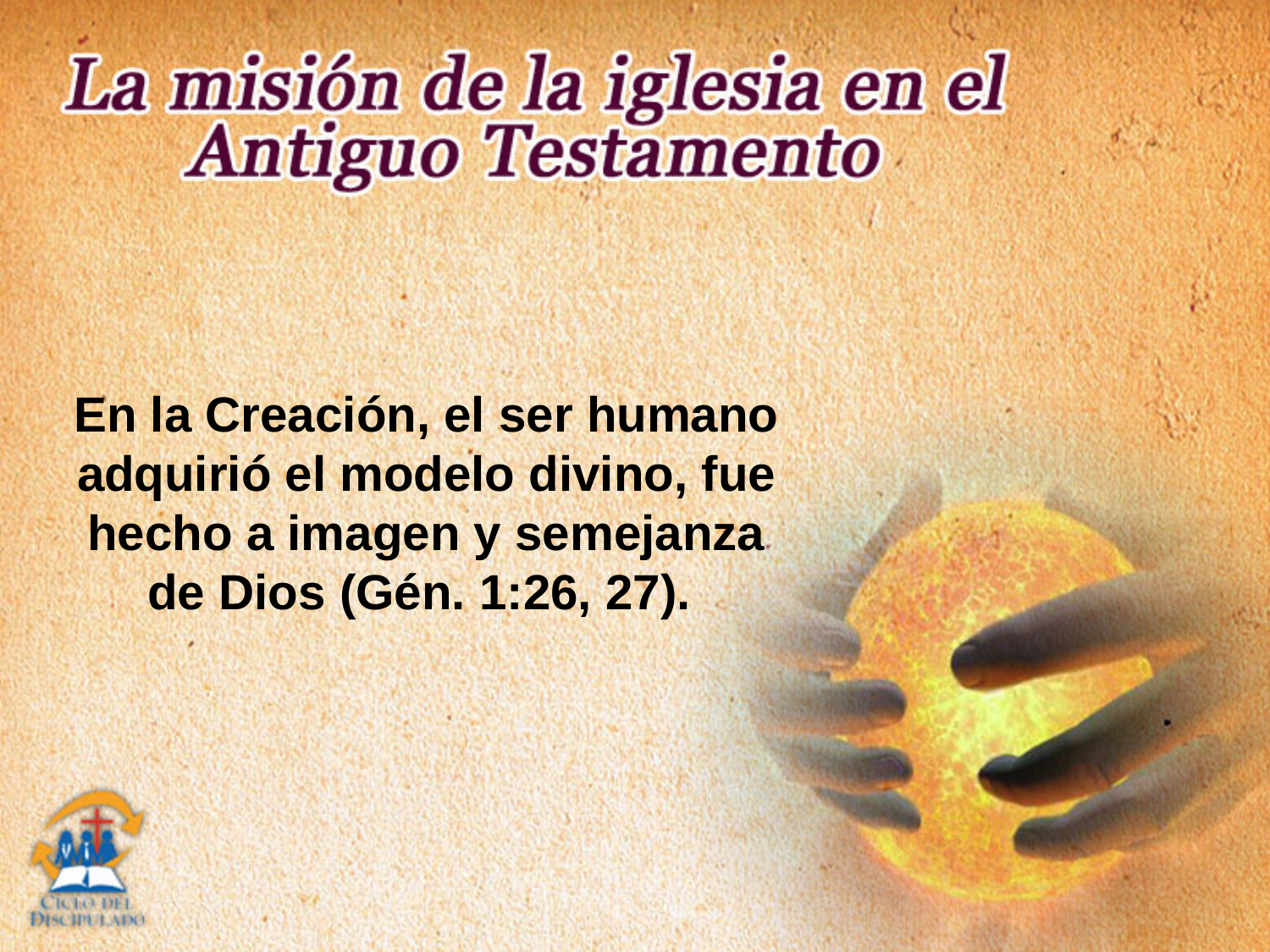

En la Creación, el ser humano adquirió el modelo divino, fue hecho a imagen y semejanza de Dios (Gén. 1:26, 27).